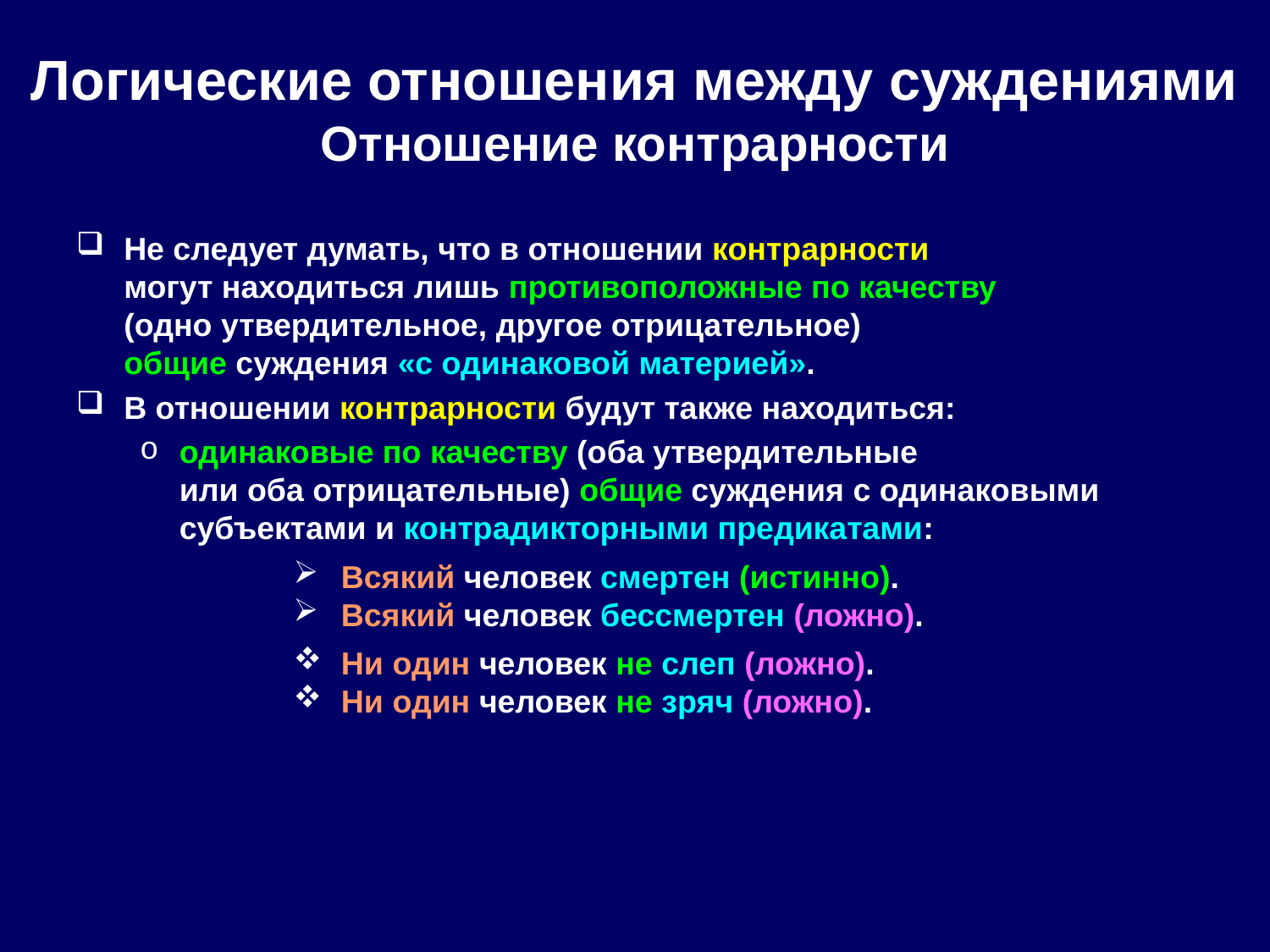

# Логические отношения между суждениями Отношение контрарности
Не следует думать, что в отношении контрарности
могут находиться лишь противоположные по качеству
(одно утвердительное, другое отрицательное)
общие суждения «с одинаковой материей».
В отношении контрарности будут также находиться:
одинаковые по качеству (оба утвердительные
или оба отрицательные) общие суждения с одинаковыми субъектами и контрадикторными предикатами:
Всякий человек смертен (истинно).
Всякий человек бессмертен (ложно).
Ни один человек не слеп (ложно).
Ни один человек не зряч (ложно).